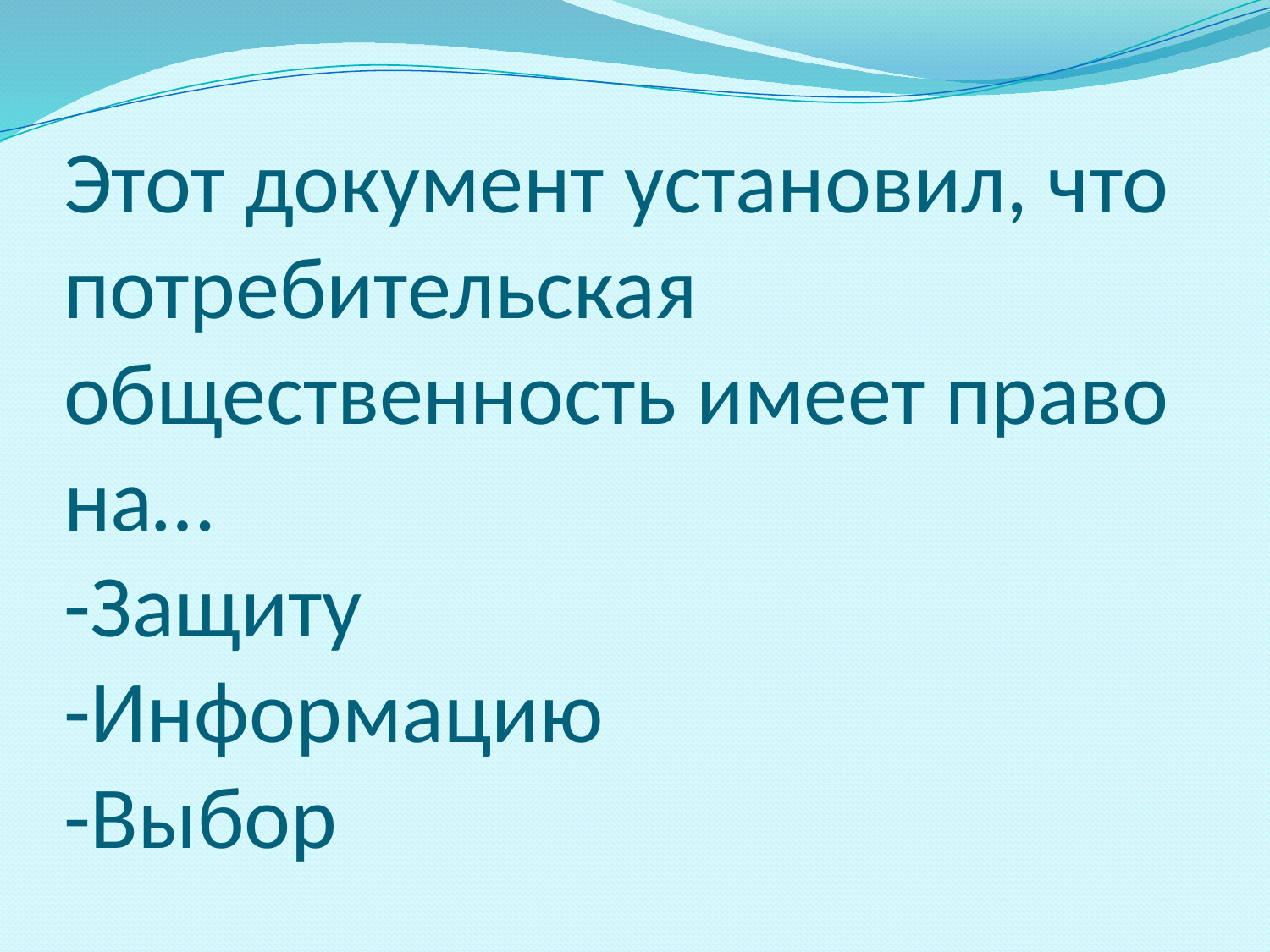

# Этот документ установил, что потребительская общественность имеет право на… -Защиту -Информацию -Выбор